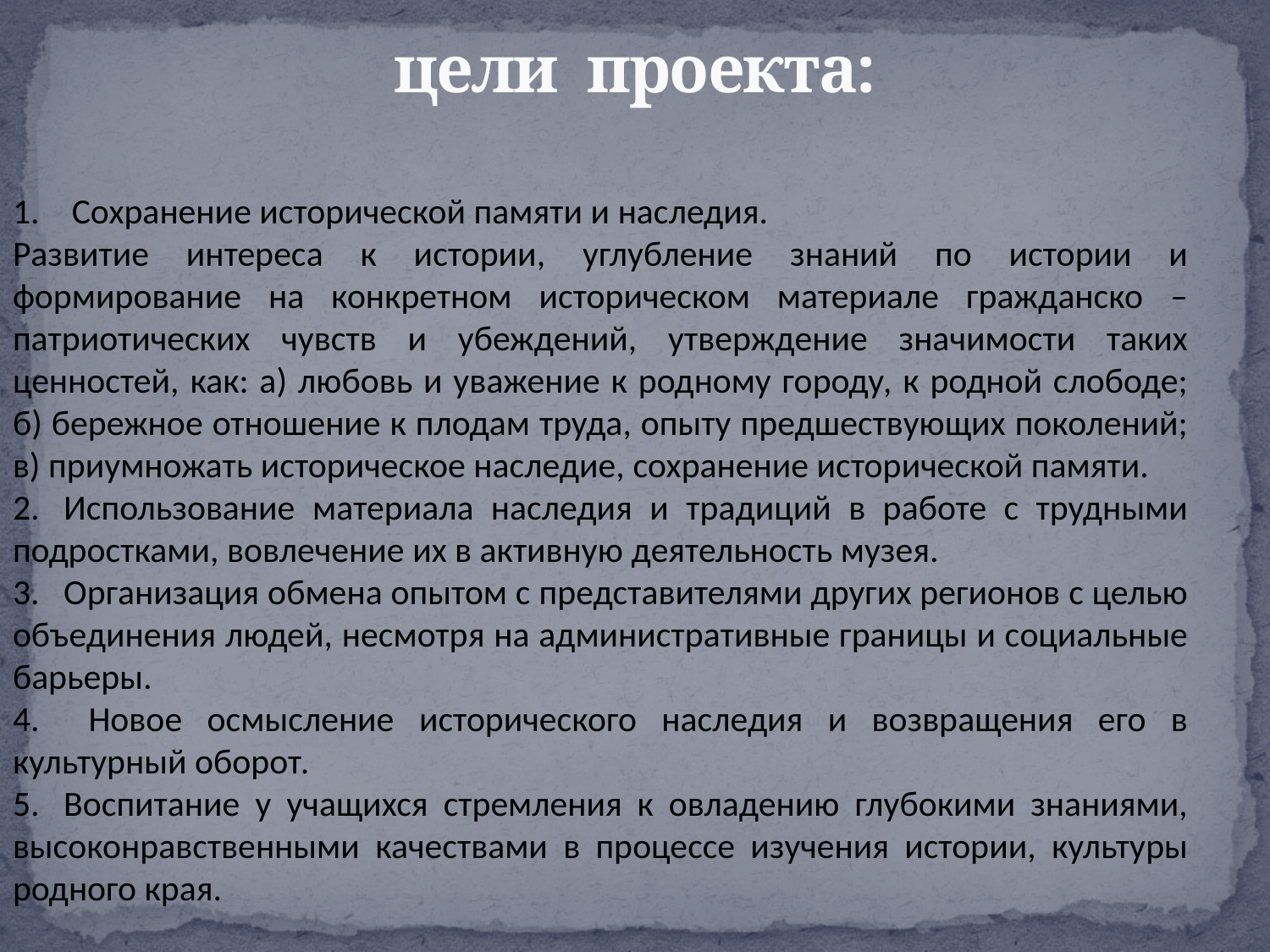

# цели  проекта:
1.    Сохранение исторической памяти и наследия.
Развитие интереса к истории, углубление знаний по истории и формирование на конкретном историческом материале гражданско – патриотических чувств и убеждений, утверждение значимости таких ценностей, как: а) любовь и уважение к родному городу, к родной слободе; б) бережное отношение к плодам труда, опыту предшествующих поколений; в) приумножать историческое наследие, сохранение исторической памяти.
2.   Использование материала наследия и традиций в работе с трудными подростками, вовлечение их в активную деятельность музея.
3.   Организация обмена опытом с представителями других регионов с целью объединения людей, несмотря на административные границы и социальные барьеры.
4.    Новое осмысление исторического наследия и возвращения его в культурный оборот.
5.   Воспитание у учащихся стремления к овладению глубокими знаниями, высоконравственными качествами в процессе изучения истории, культуры родного края.